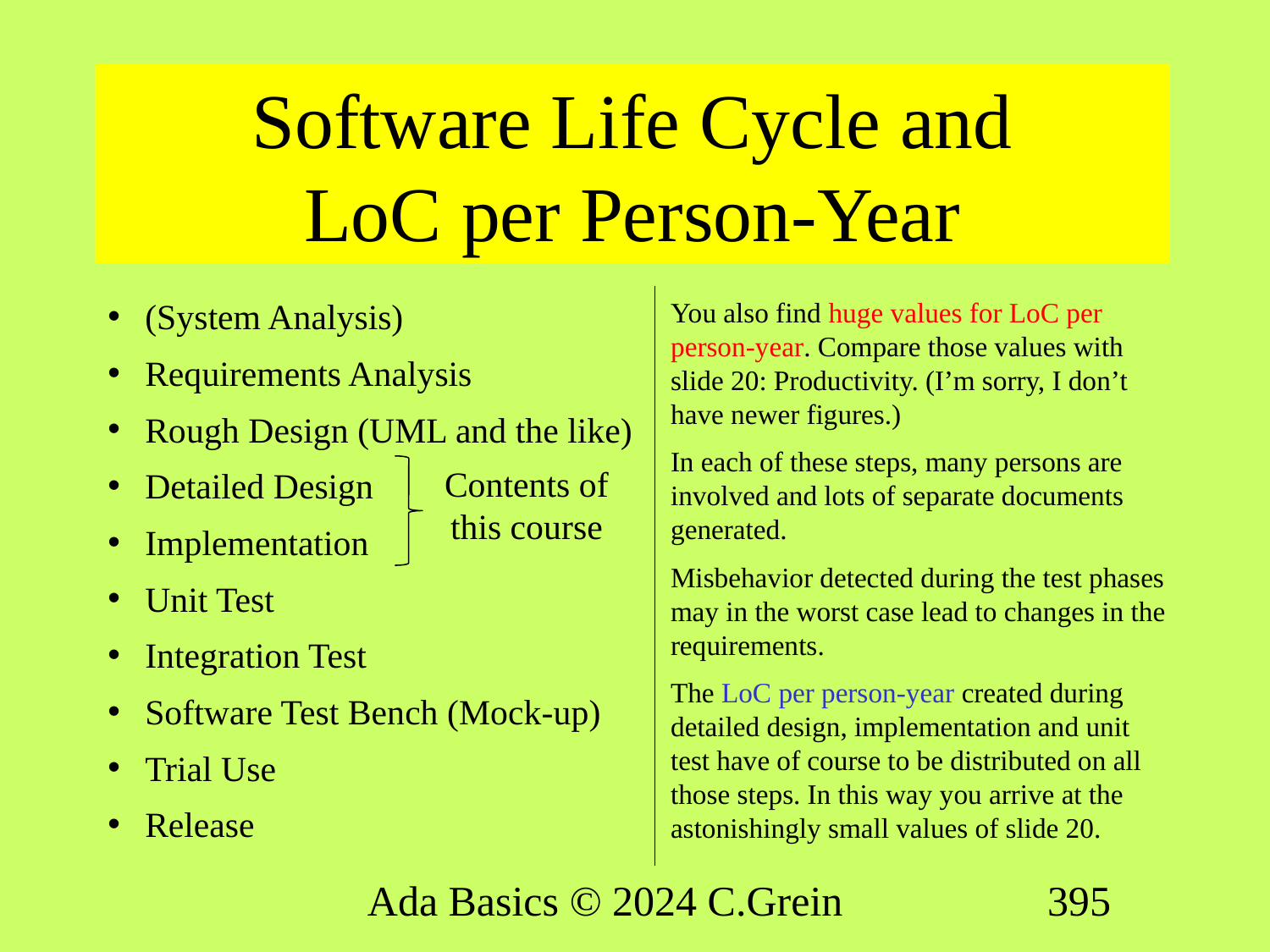

# Software Life Cycle and LoC per Person-Year
(System Analysis)
Requirements Analysis
Rough Design (UML and the like)
Detailed Design
Implementation
Unit Test
Integration Test
Software Test Bench (Mock-up)
Trial Use
Release
You also find huge values for LoC per person-year. Compare those values with slide 20: Productivity. (I’m sorry, I don’t have newer figures.)
In each of these steps, many persons are involved and lots of separate documents generated.
Misbehavior detected during the test phases may in the worst case lead to changes in the requirements.
The LoC per person-year created during detailed design, implementation and unit test have of course to be distributed on all those steps. In this way you arrive at the astonishingly small values of slide 20.

Contents of this course
Ada Basics © 2024 C.Grein
395